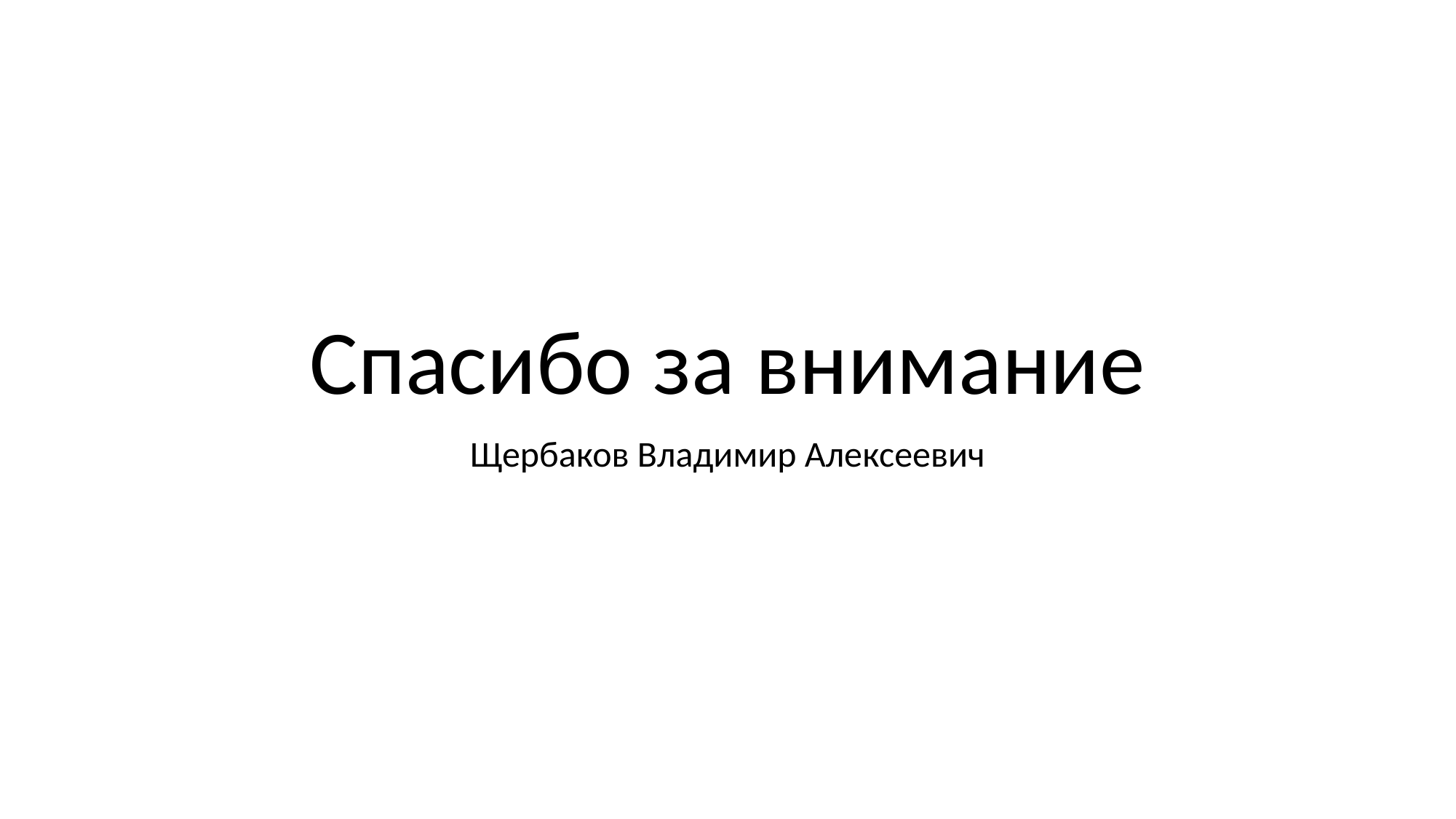

# Спасибо за внимание
Щербаков Владимир Алексеевич